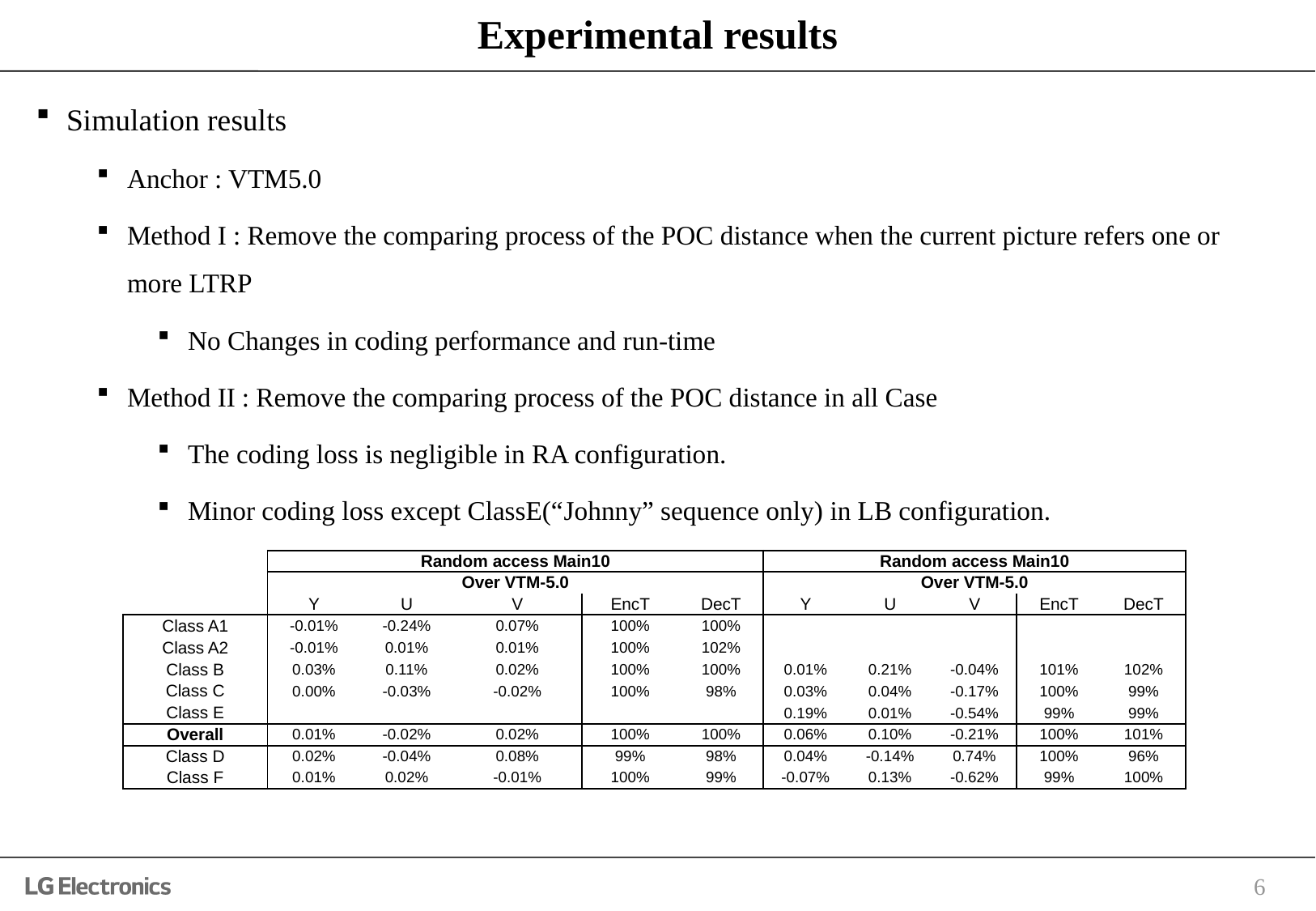

# Experimental results
Simulation results
Anchor : VTM5.0
Method I : Remove the comparing process of the POC distance when the current picture refers one or more LTRP
No Changes in coding performance and run-time
Method II : Remove the comparing process of the POC distance in all Case
The coding loss is negligible in RA configuration.
Minor coding loss except ClassE(“Johnny” sequence only) in LB configuration.

|  | Random access Main10 |  |  |  |  | Random access Main10 |  |  |  |  |
| --- | --- | --- | --- | --- | --- | --- | --- | --- | --- | --- |
|  | Over VTM-5.0 |  |  |  |  | Over VTM-5.0 |  |  |  |  |
|  | Y | U | V | EncT | DecT | Y | U | V | EncT | DecT |
| Class A1 | -0.01% | -0.24% | 0.07% | 100% | 100% |  |  |  |  |  |
| Class A2 | -0.01% | 0.01% | 0.01% | 100% | 102% |  |  |  |  |  |
| Class B | 0.03% | 0.11% | 0.02% | 100% | 100% | 0.01% | 0.21% | -0.04% | 101% | 102% |
| Class C | 0.00% | -0.03% | -0.02% | 100% | 98% | 0.03% | 0.04% | -0.17% | 100% | 99% |
| Class E |  |  |  |  |  | 0.19% | 0.01% | -0.54% | 99% | 99% |
| Overall | 0.01% | -0.02% | 0.02% | 100% | 100% | 0.06% | 0.10% | -0.21% | 100% | 101% |
| Class D | 0.02% | -0.04% | 0.08% | 99% | 98% | 0.04% | -0.14% | 0.74% | 100% | 96% |
| Class F | 0.01% | 0.02% | -0.01% | 100% | 99% | -0.07% | 0.13% | -0.62% | 99% | 100% |
6